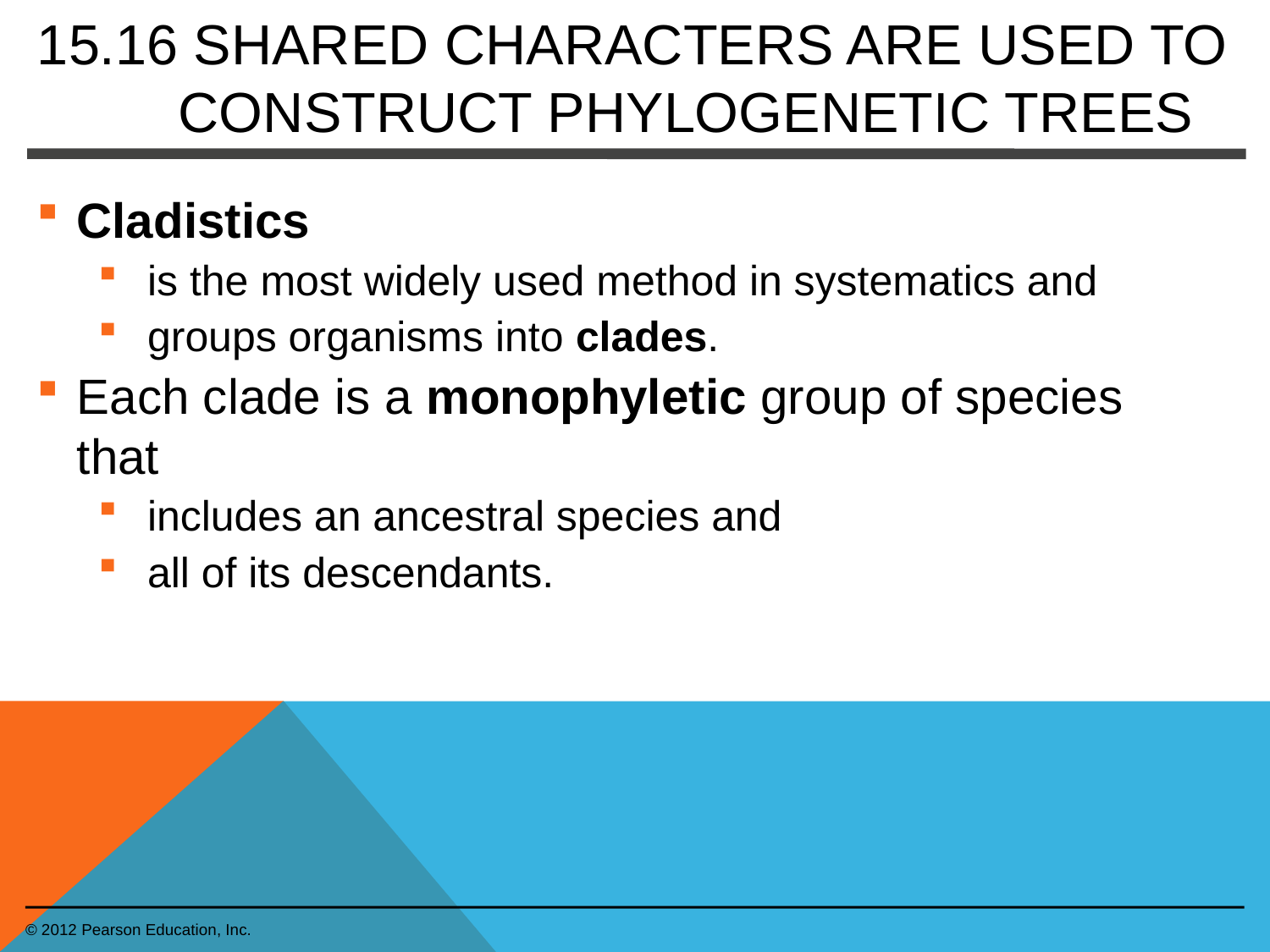

15.16 Shared characters are used to construct phylogenetic trees
0

Cladistics
is the most widely used method in systematics and
groups organisms into clades.
Each clade is a monophyletic group of species that
includes an ancestral species and
all of its descendants.

© 2012 Pearson Education, Inc.